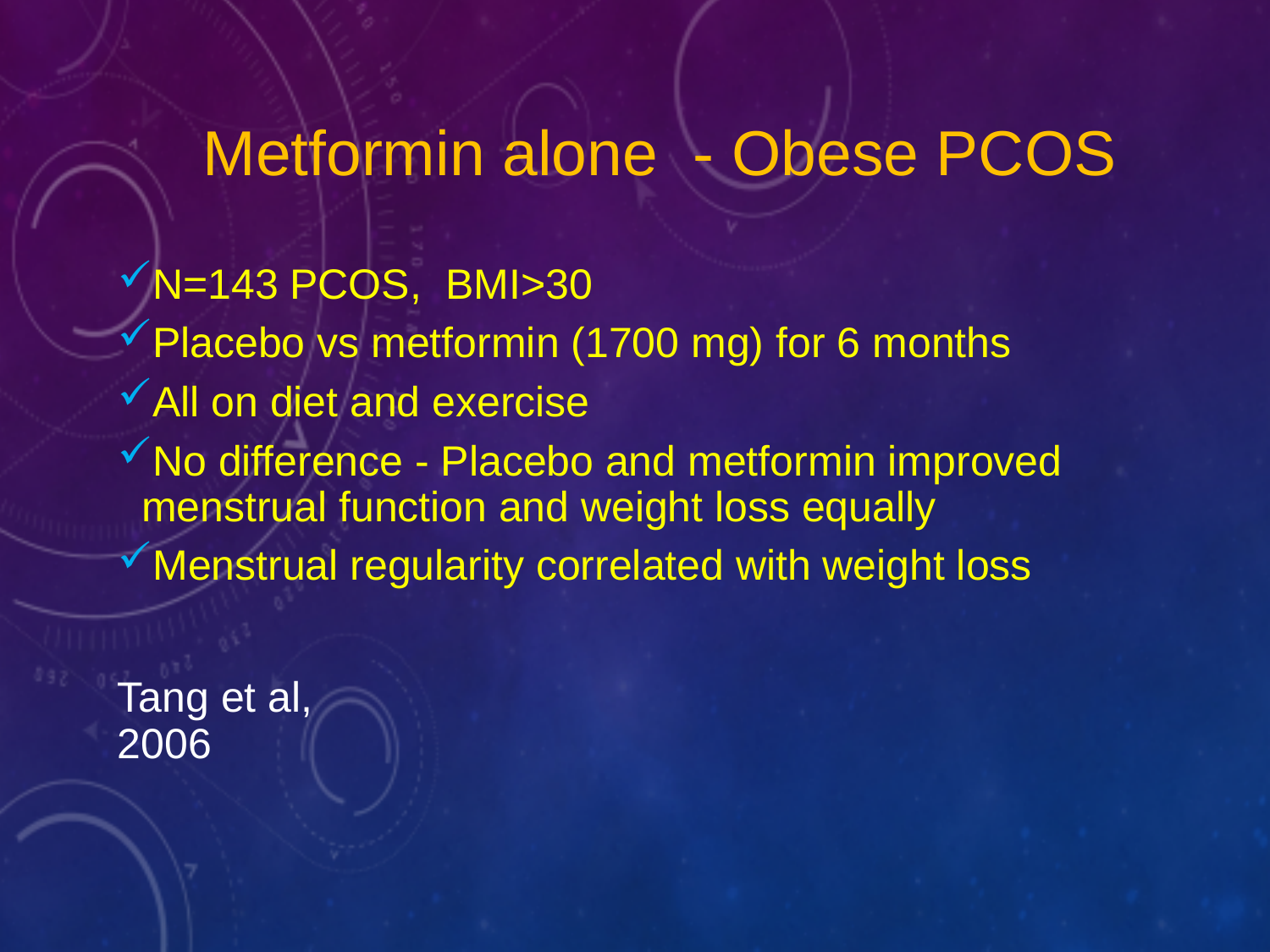

Metformin alone  - Obese PCOS
N=143 PCOS,  BMI>30
Placebo vs metformin (1700 mg) for 6 months
All on diet and exercise
No difference - Placebo and metformin improved menstrual function and weight loss equally
Menstrual regularity correlated with weight loss

                                                              Tang et al, 2006